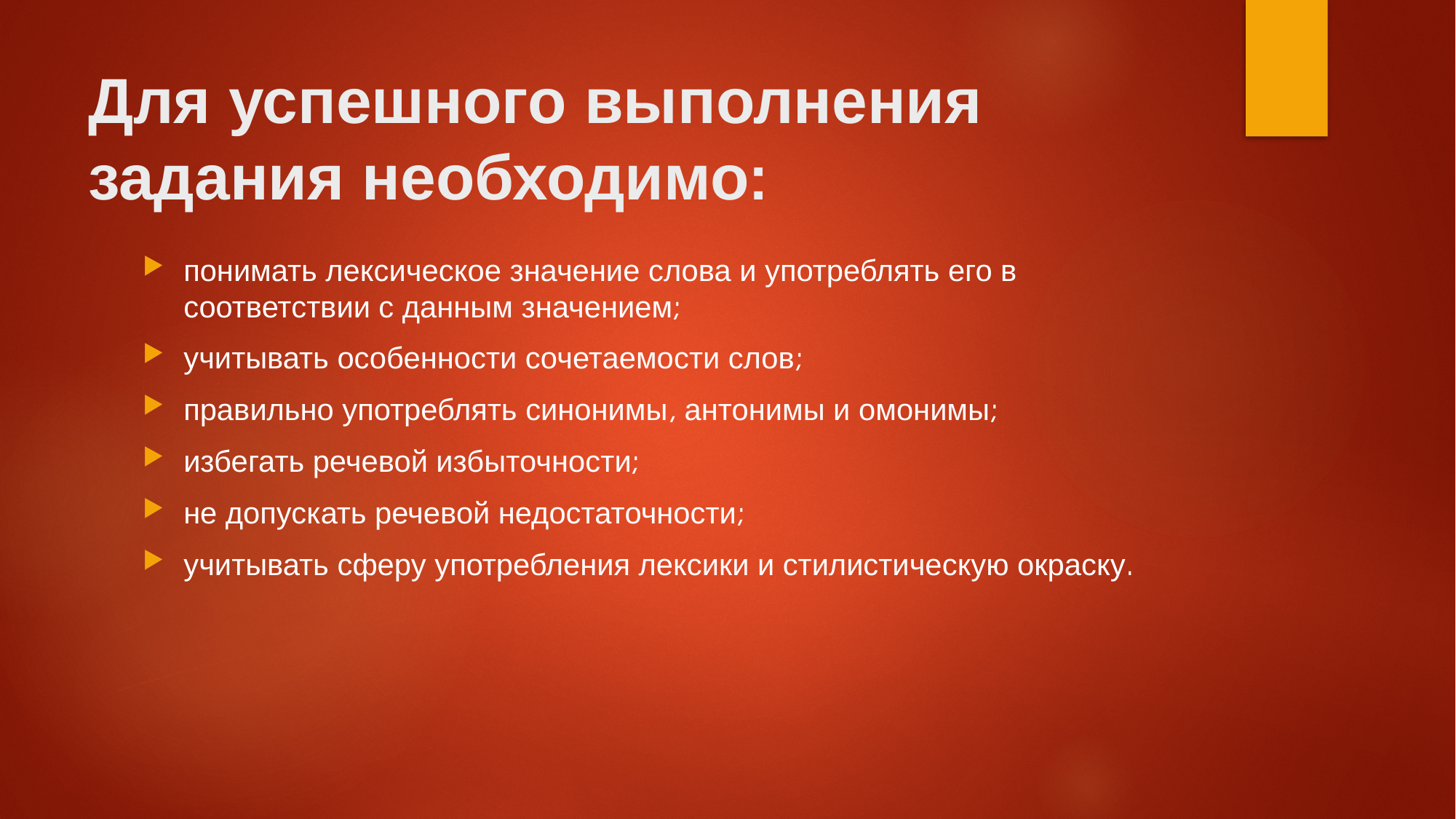

# Для успешного выполнения задания необходимо:
понимать лексическое значение слова и употреблять его в соответствии с данным значением;
учитывать особенности сочетаемости слов;
правильно употреблять синонимы, антонимы и омонимы;
избегать речевой избыточности;
не допускать речевой недостаточности;
учитывать сферу употребления лексики и стилистическую окраску.